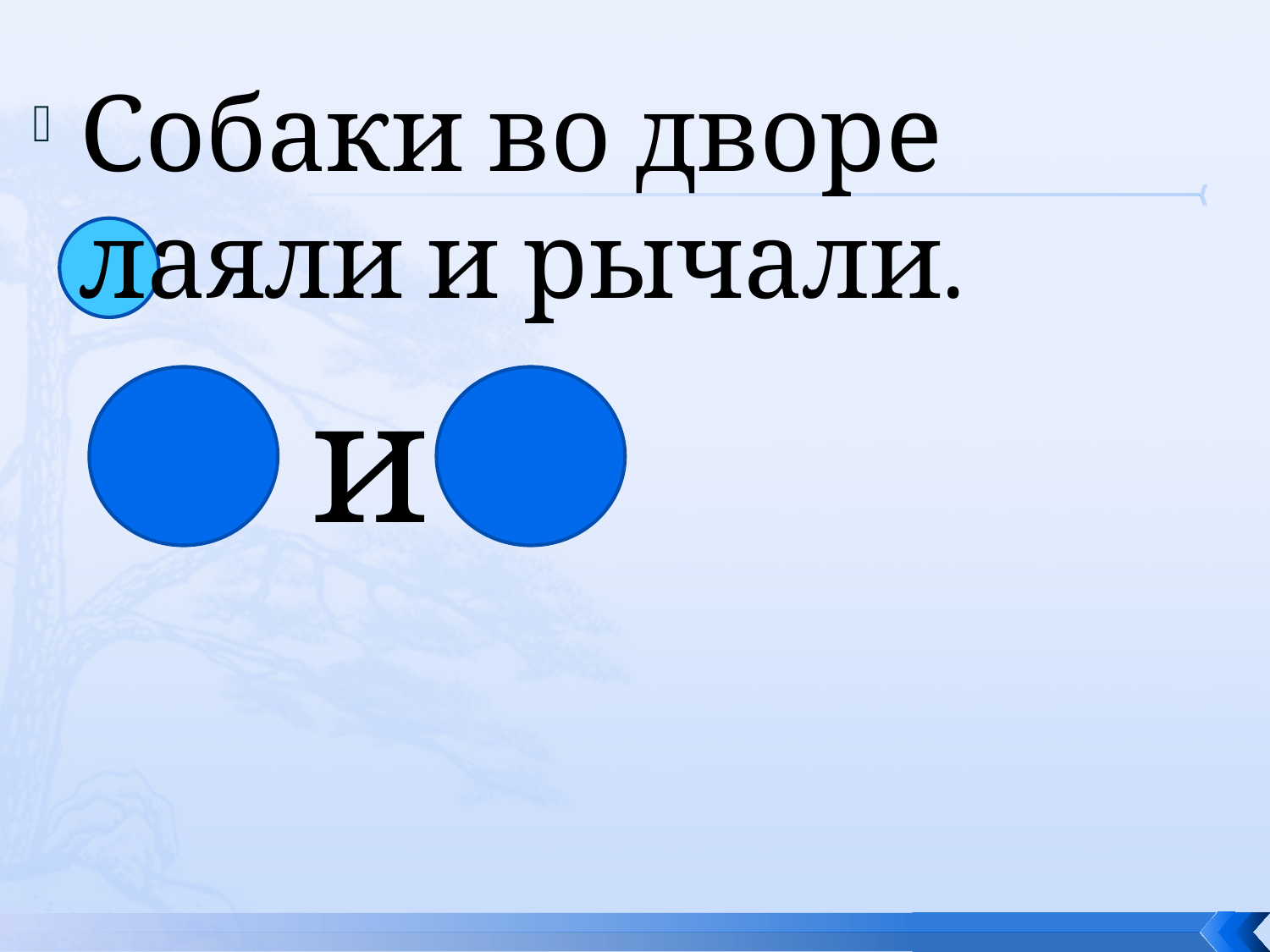

Собаки во дворе лаяли и рычали.
            и